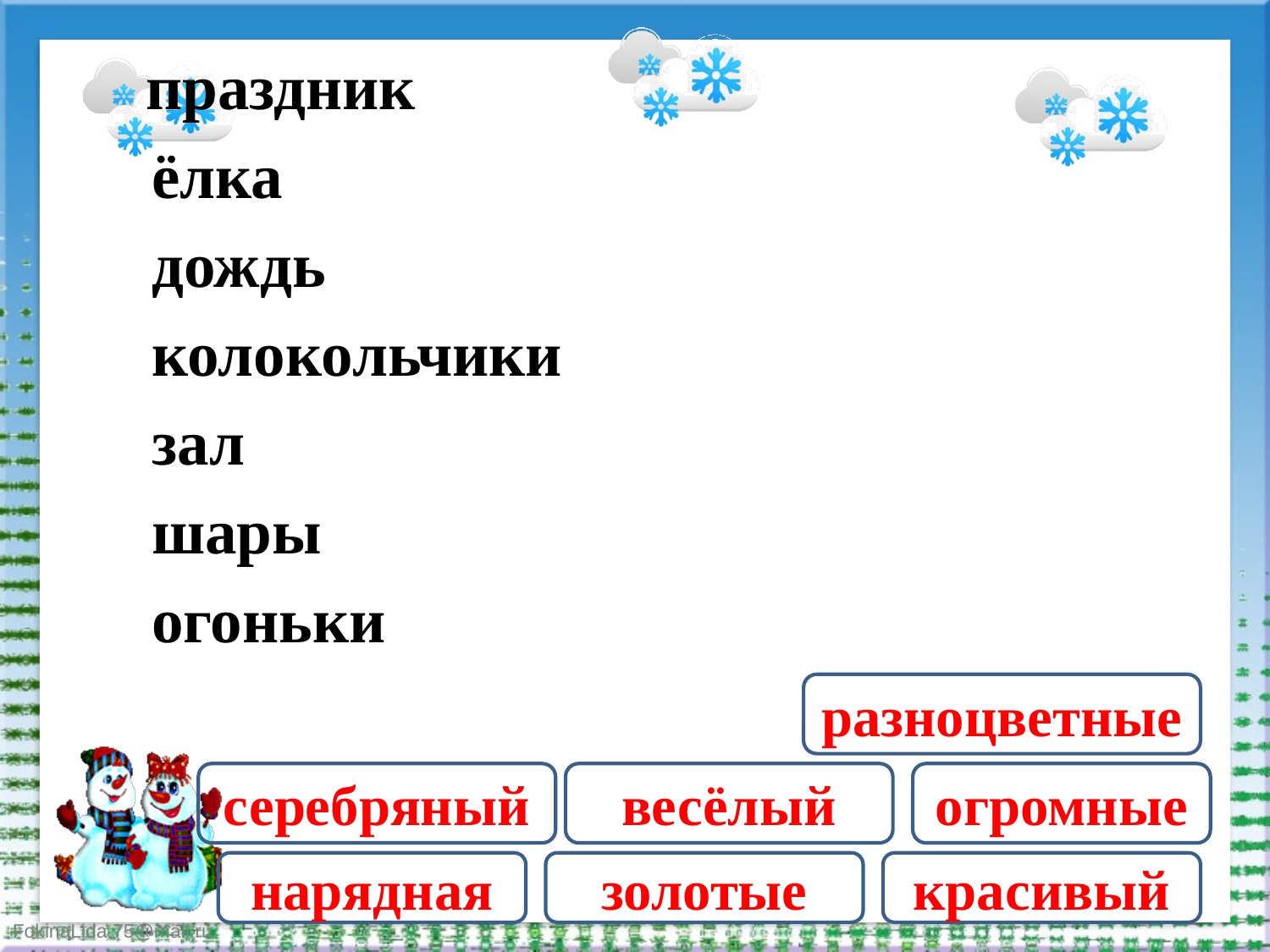

праздник
     ёлка
     дождь
     колокольчики
     зал
     шары
     огоньки
разноцветные
серебряный
весёлый
огромные
нарядная
золотые
красивый